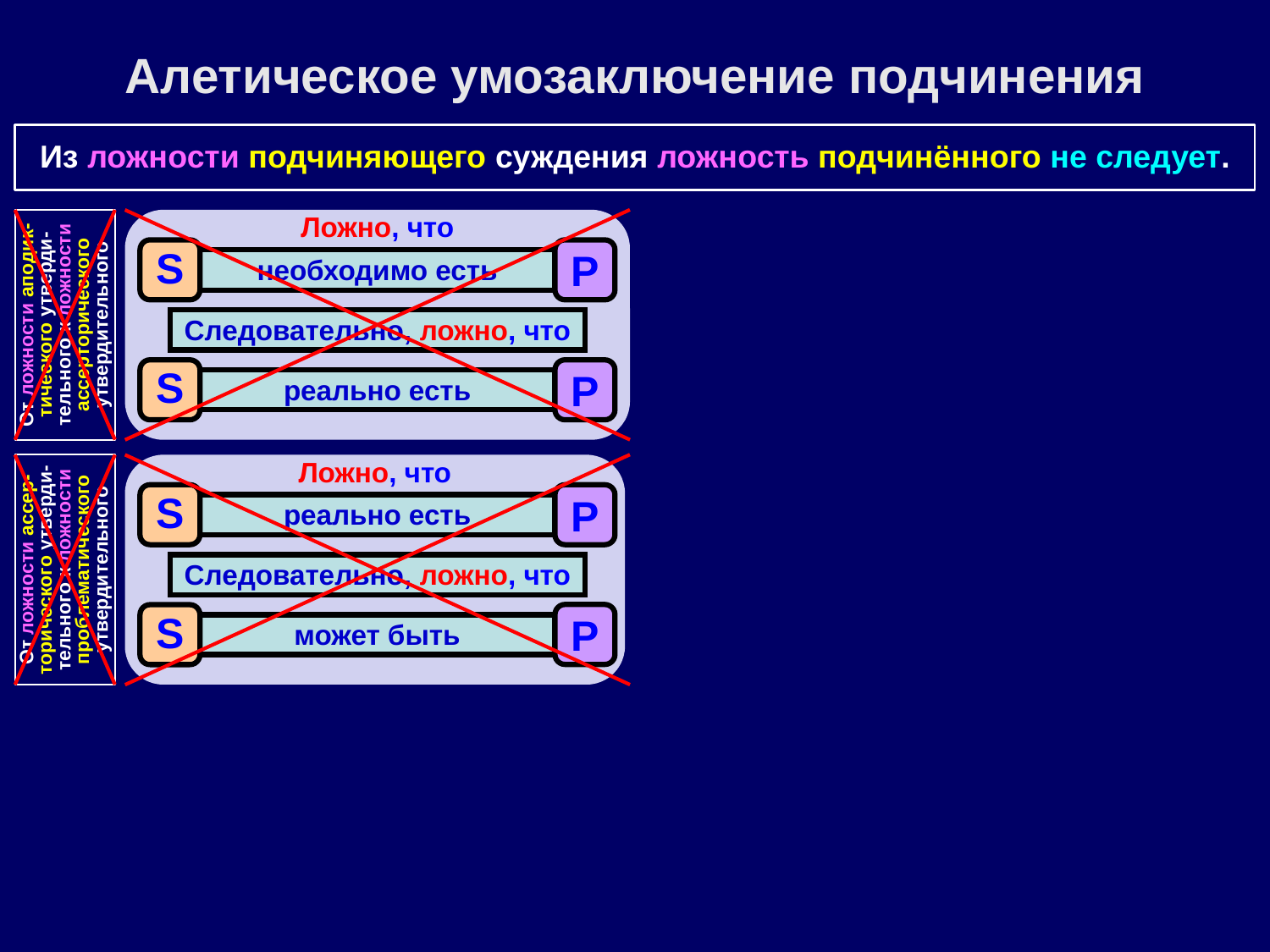

Алетическое умозаключение подчинения
Из ложности подчиняющего суждения ложность подчинённого не следует.
Ложно, что
S
P
необходимо есть
От ложности аподик-тического утверди-тельного к ложности ассерторического утвердительного
Следовательно, ложно, что
S
P
реально есть
Ложно, что
S
P
реально есть
От ложности ассер-торического утверди-тельного к ложности проблематического утвердительного
Следовательно, ложно, что
P
S
может быть